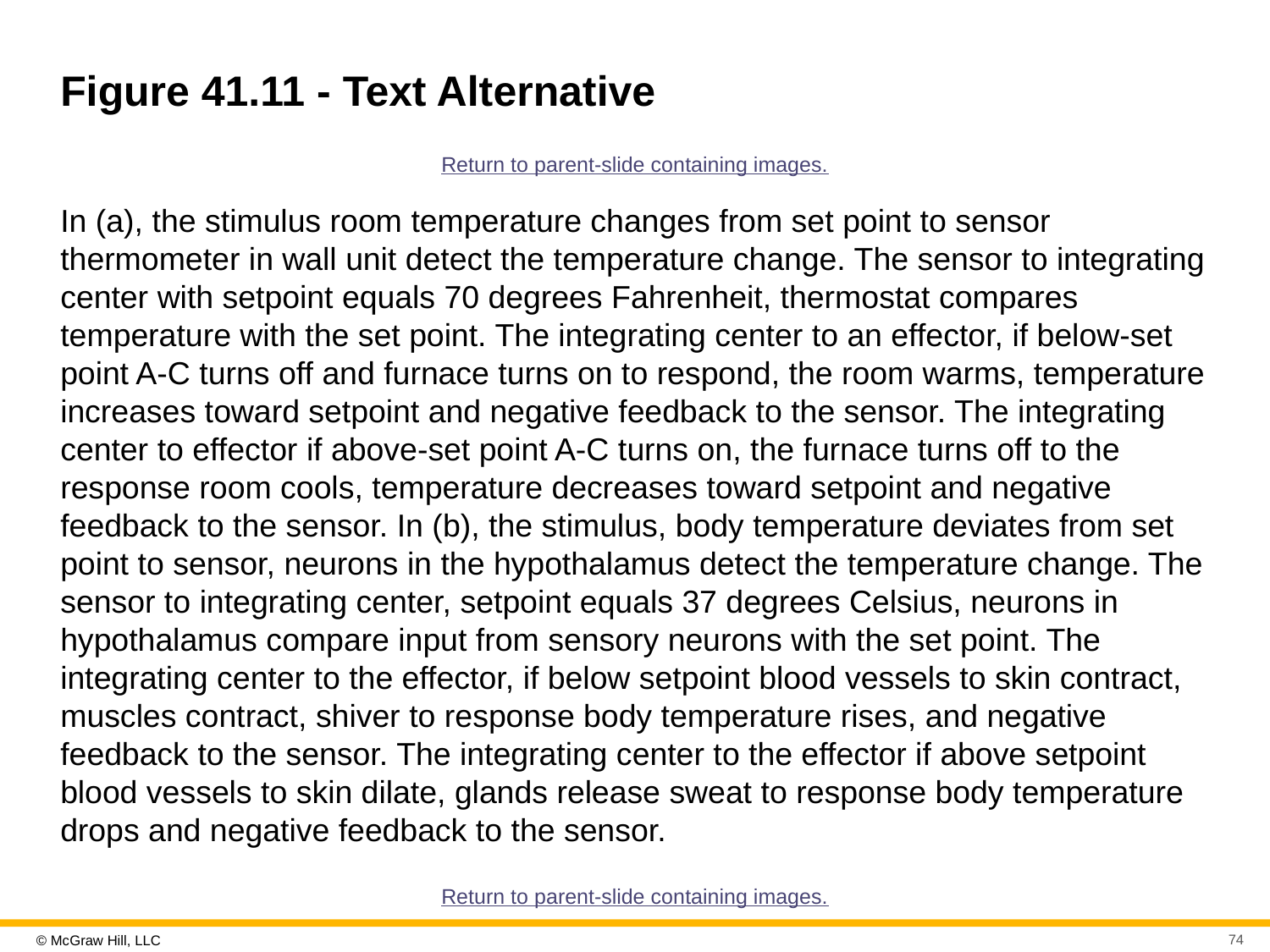

# Figure 41.11 - Text Alternative
Return to parent-slide containing images.
In (a), the stimulus room temperature changes from set point to sensor thermometer in wall unit detect the temperature change. The sensor to integrating center with setpoint equals 70 degrees Fahrenheit, thermostat compares temperature with the set point. The integrating center to an effector, if below-set point A-C turns off and furnace turns on to respond, the room warms, temperature increases toward setpoint and negative feedback to the sensor. The integrating center to effector if above-set point A-C turns on, the furnace turns off to the response room cools, temperature decreases toward setpoint and negative feedback to the sensor. In (b), the stimulus, body temperature deviates from set point to sensor, neurons in the hypothalamus detect the temperature change. The sensor to integrating center, setpoint equals 37 degrees Celsius, neurons in hypothalamus compare input from sensory neurons with the set point. The integrating center to the effector, if below setpoint blood vessels to skin contract, muscles contract, shiver to response body temperature rises, and negative feedback to the sensor. The integrating center to the effector if above setpoint blood vessels to skin dilate, glands release sweat to response body temperature drops and negative feedback to the sensor.
Return to parent-slide containing images.
74